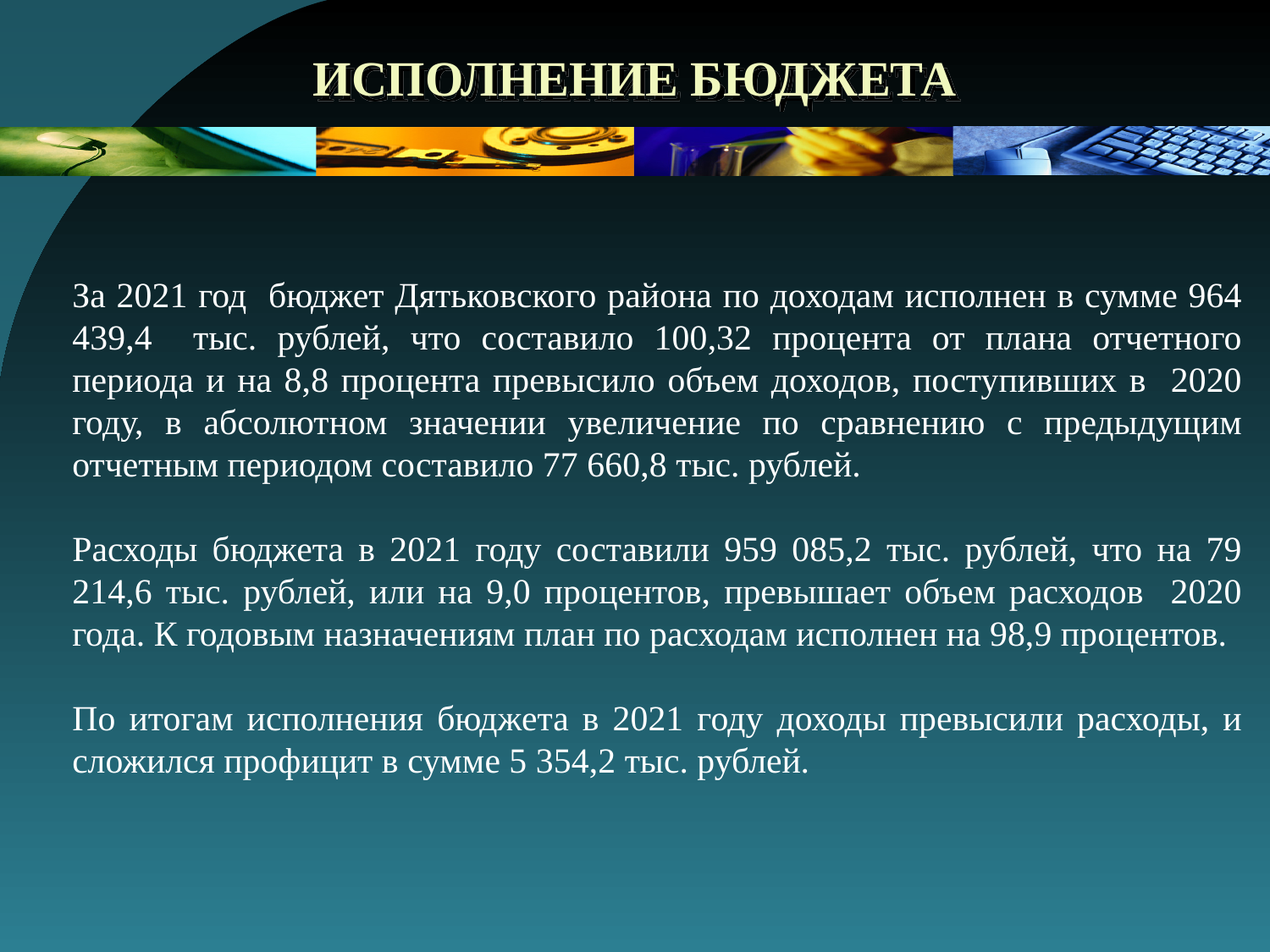

# ИСПОЛНЕНИЕ БЮДЖЕТА
За 2021 год  бюджет Дятьковского района по доходам исполнен в сумме 964 439,4  тыс. рублей, что составило 100,32 процента от плана отчетного периода и на 8,8 процента превысило объем доходов, поступивших в  2020 году, в абсолютном значении увеличение по сравнению с предыдущим отчетным периодом составило 77 660,8 тыс. рублей.

Расходы бюджета в 2021 году составили 959 085,2 тыс. рублей, что на 79 214,6 тыс. рублей, или на 9,0 процентов, превышает объем расходов  2020 года. К годовым назначениям план по расходам исполнен на 98,9 процентов.

По итогам исполнения бюджета в 2021 году доходы превысили расходы, и сложился профицит в сумме 5 354,2 тыс. рублей.